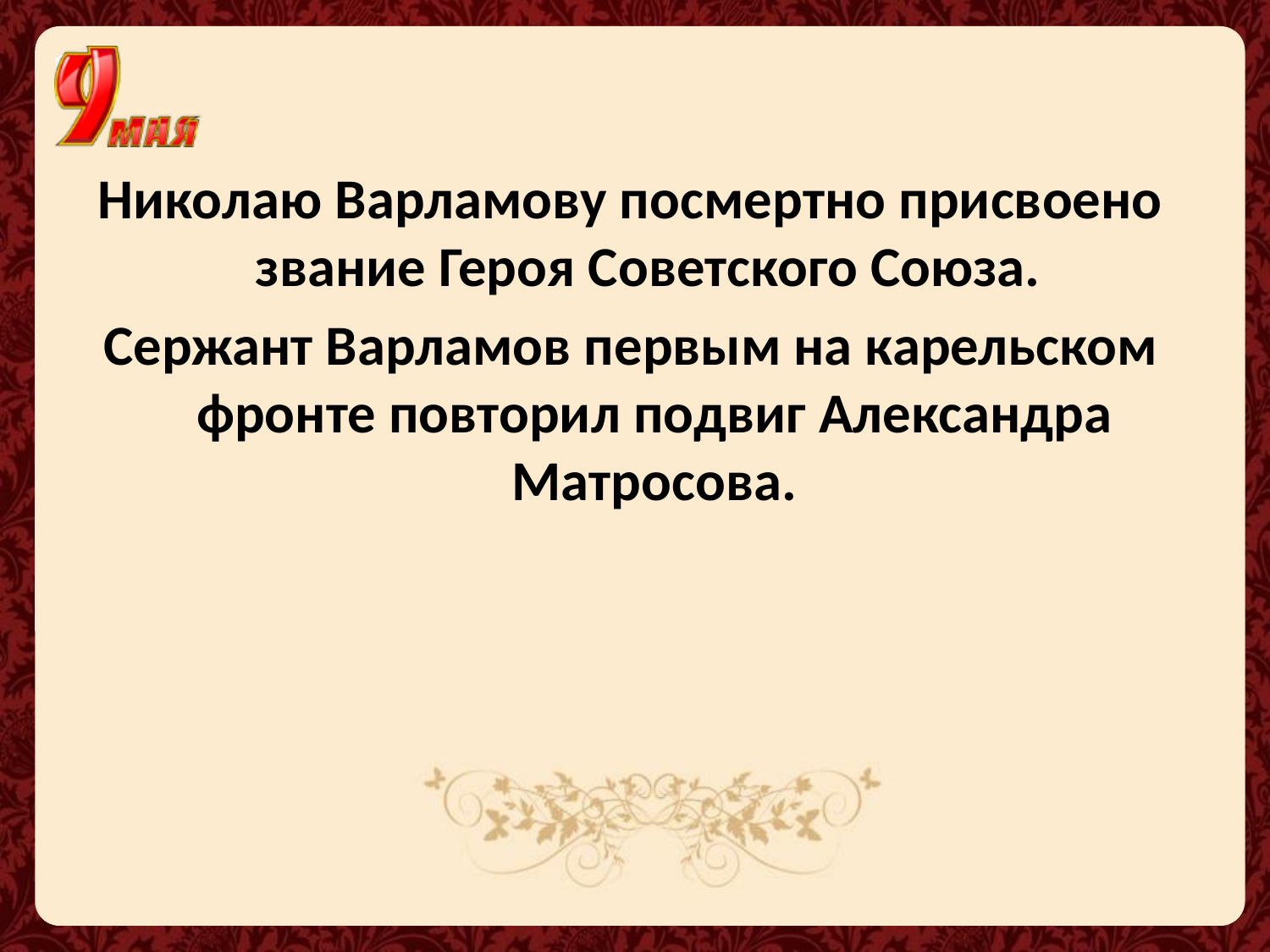

Николаю Варламову посмертно присвоено звание Героя Советского Союза.
Сержант Варламов первым на карельском фронте повторил подвиг Александра Матросова.